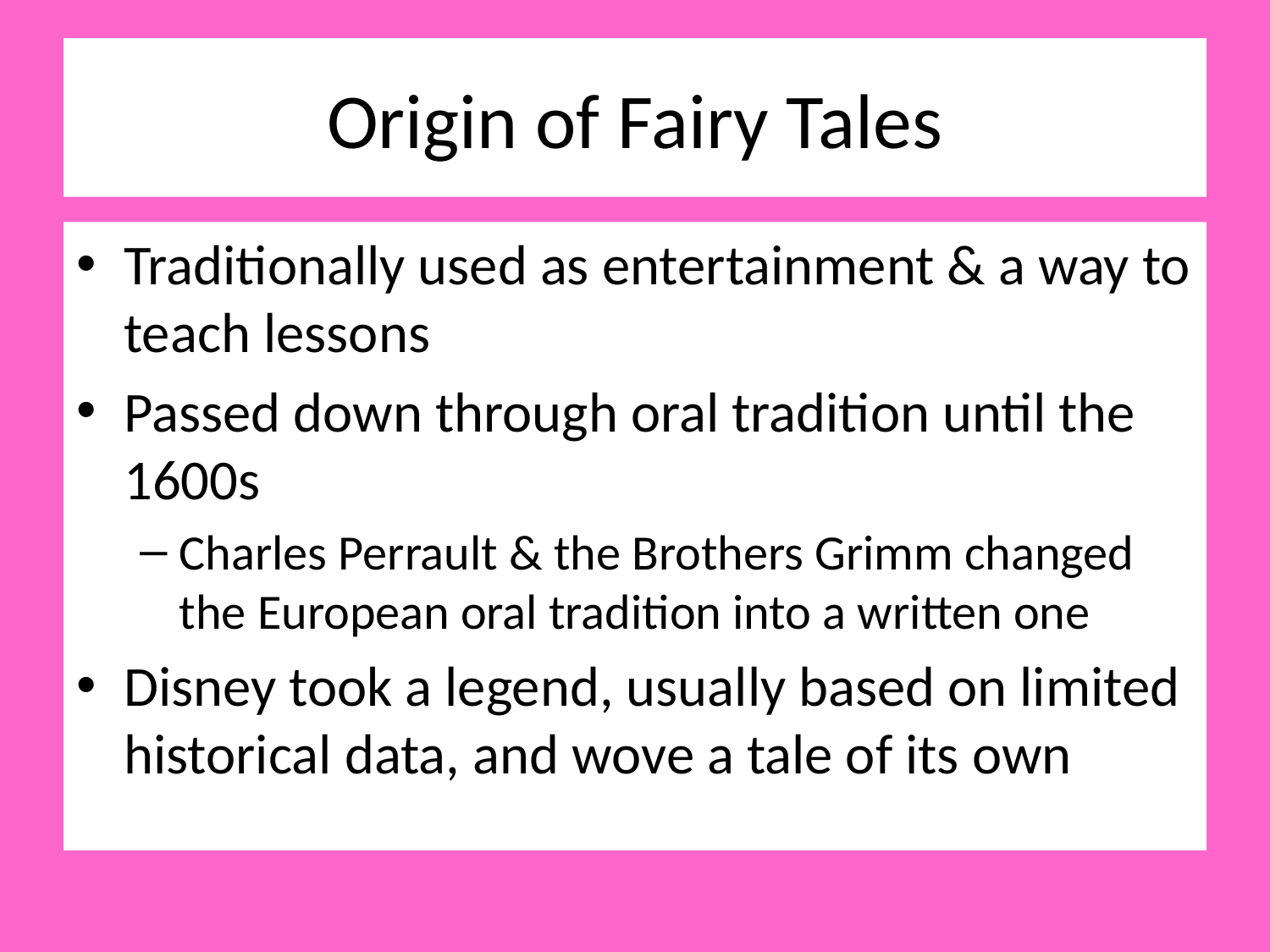

# Origin of Fairy Tales
Traditionally used as entertainment & a way to teach lessons
Passed down through oral tradition until the 1600s
Charles Perrault & the Brothers Grimm changed the European oral tradition into a written one
Disney took a legend, usually based on limited historical data, and wove a tale of its own